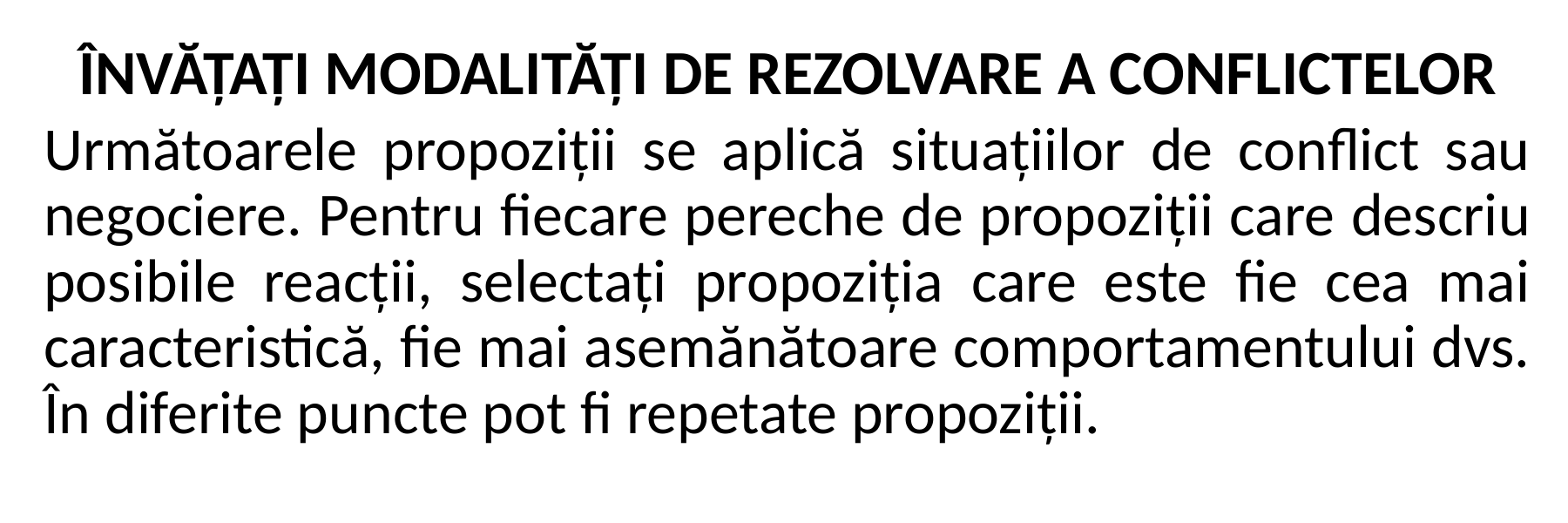

ÎNVĂȚAȚI MODALITĂȚI DE REZOLVARE A CONFLICTELOR
Următoarele propoziții se aplică situațiilor de conflict sau negociere. Pentru fiecare pereche de propoziții care descriu posibile reacții, selectați propoziția care este fie cea mai caracteristică, fie mai asemănătoare comportamentului dvs. În diferite puncte pot fi repetate propoziții.